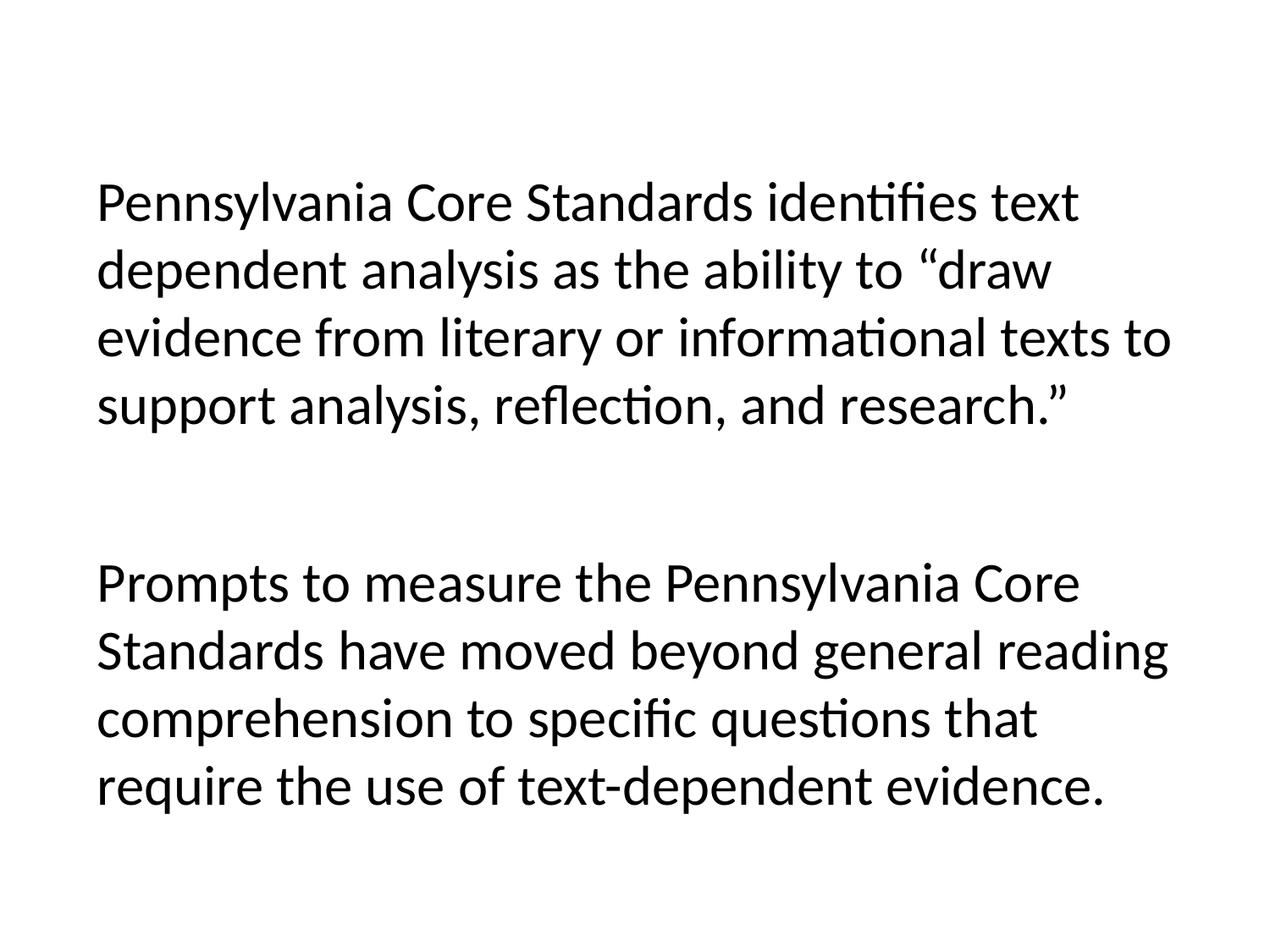

Pennsylvania Core Standards identifies text dependent analysis as the ability to “draw evidence from literary or informational texts to support analysis, reflection, and research.”

Prompts to measure the Pennsylvania Core Standards have moved beyond general reading comprehension to specific questions that require the use of text-dependent evidence.